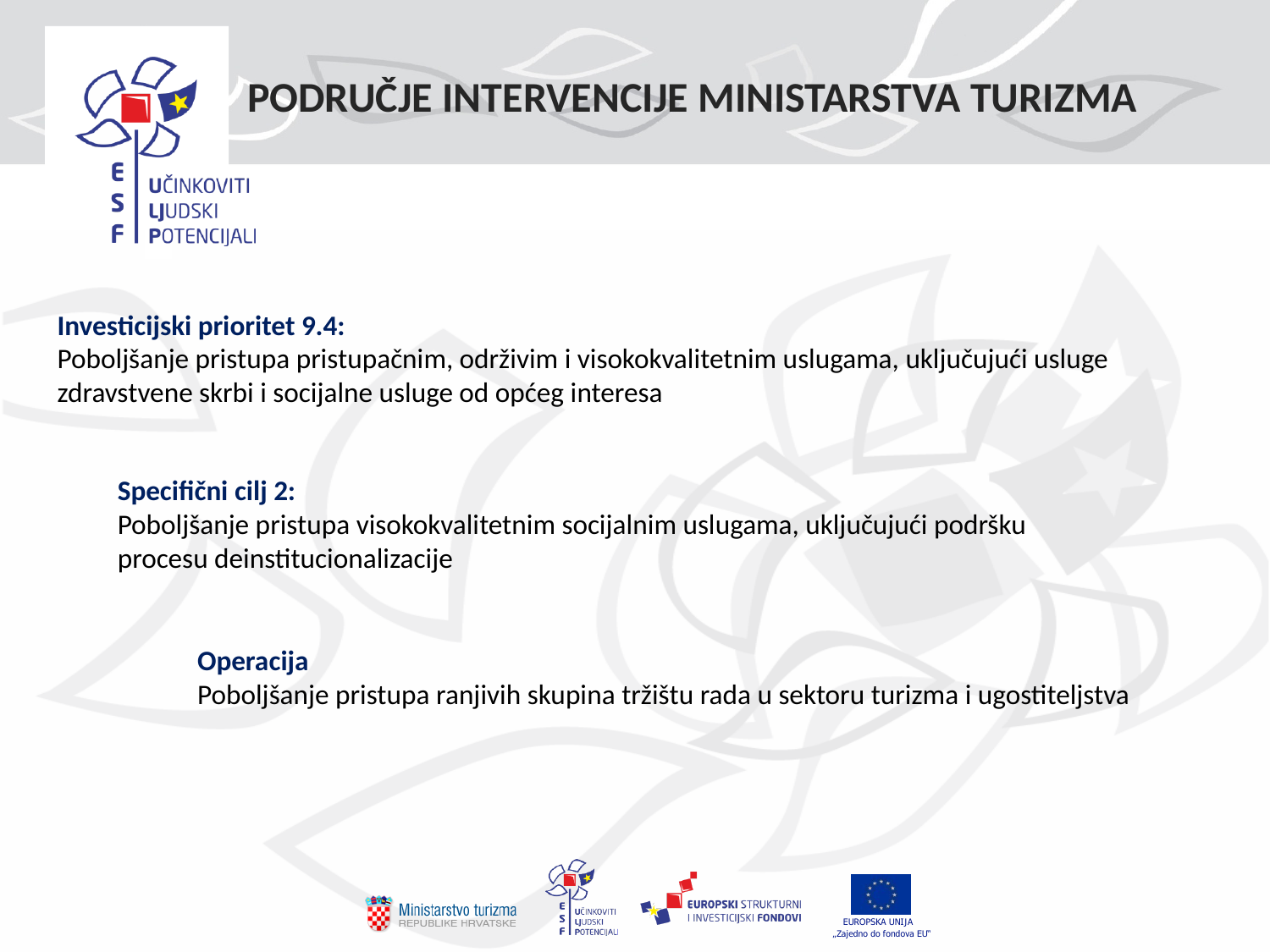

PODRUČJE INTERVENCIJE MINISTARSTVA TURIZMA
Investicijski prioritet 9.4:
Poboljšanje pristupa pristupačnim, održivim i visokokvalitetnim uslugama, uključujući usluge zdravstvene skrbi i socijalne usluge od općeg interesa
Specifični cilj 2:
Poboljšanje pristupa visokokvalitetnim socijalnim uslugama, uključujući podršku procesu deinstitucionalizacije
Operacija
Poboljšanje pristupa ranjivih skupina tržištu rada u sektoru turizma i ugostiteljstva